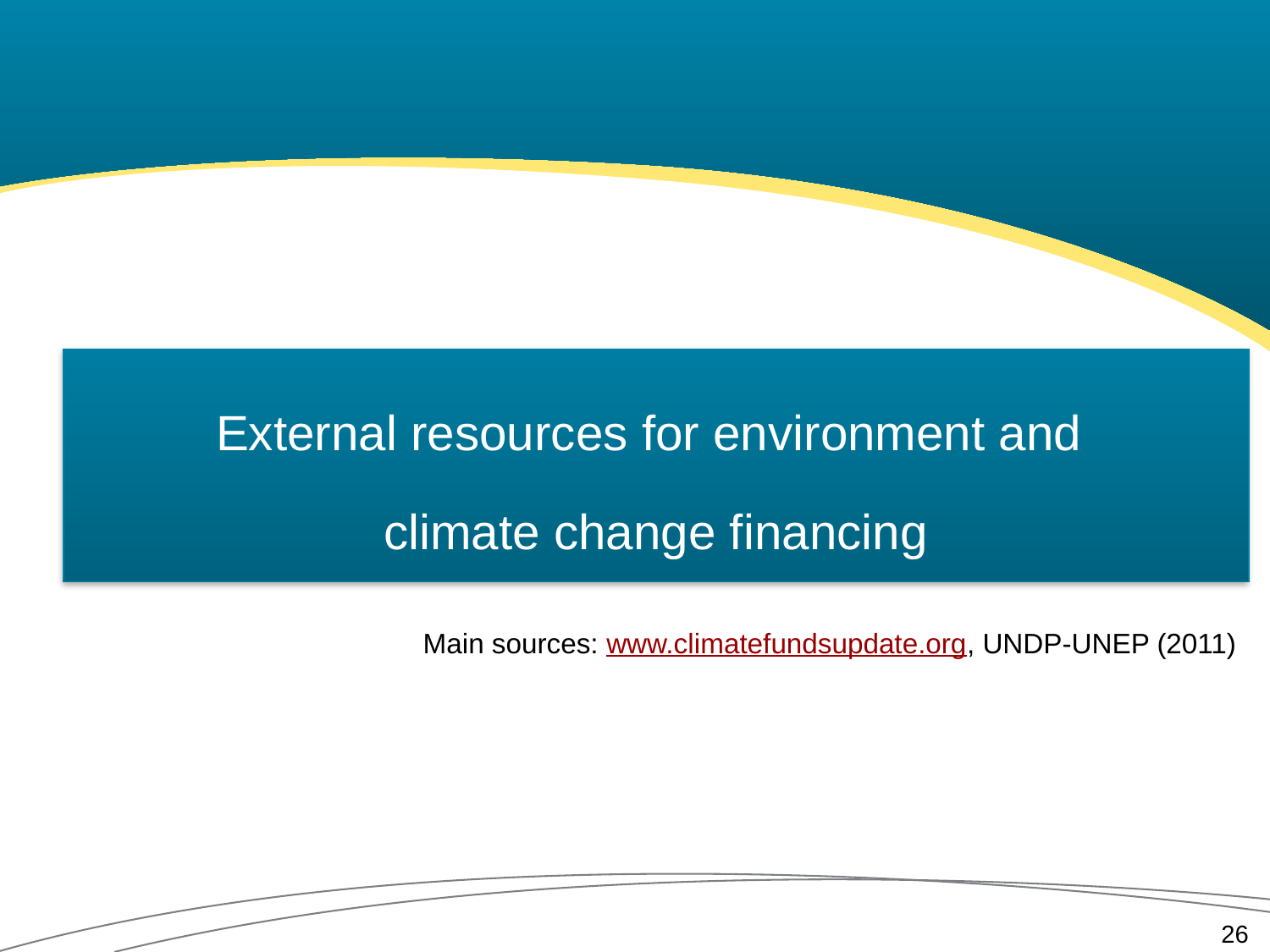

External resources for environment and
climate change financing
Main sources: www.climatefundsupdate.org, UNDP-UNEP (2011)
26